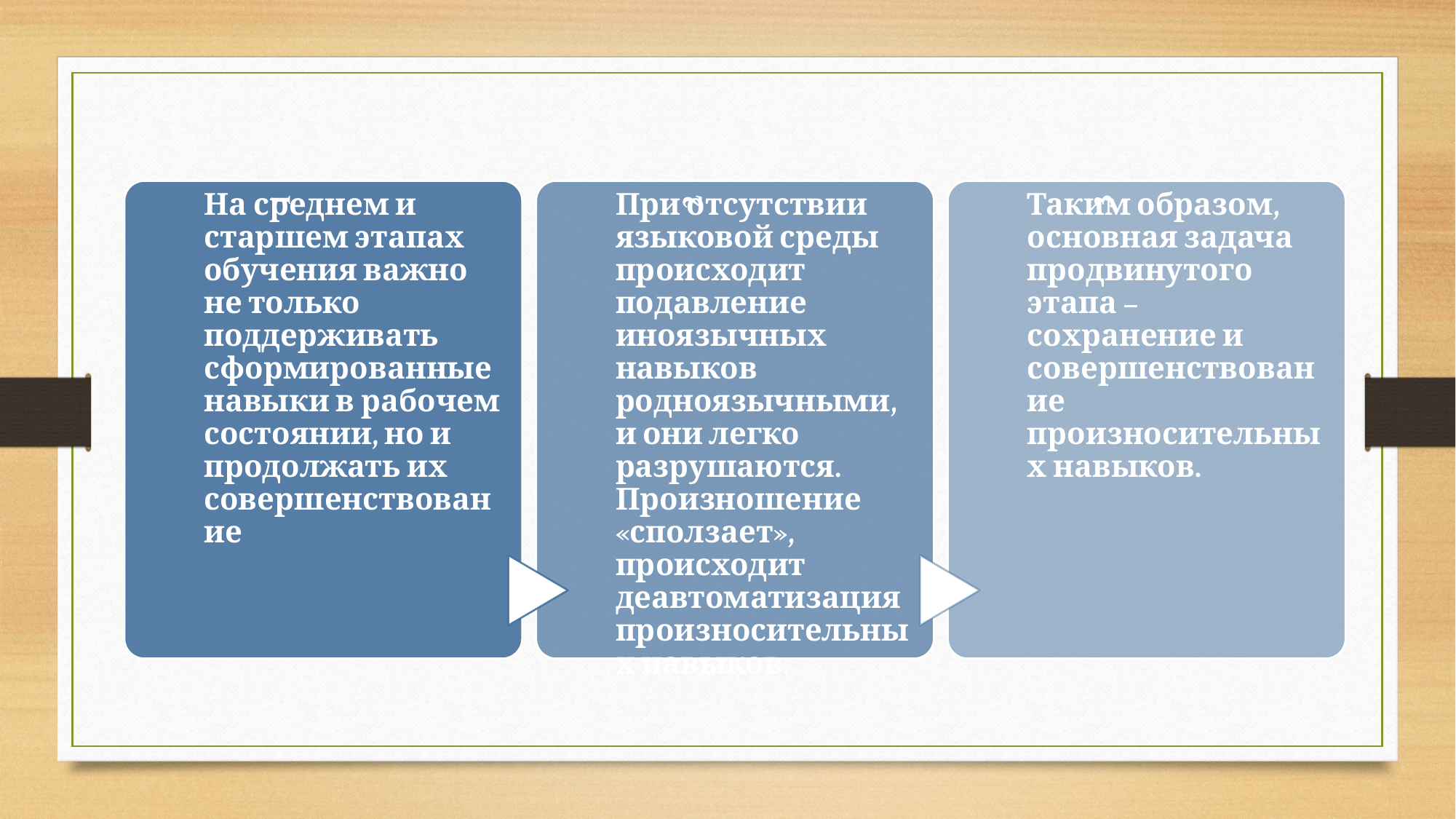

1
На среднем и старшем этапах обучения важно не только поддерживать сформированные навыки в рабочем состоянии, но и продолжать их совершенствование
2
При отсутствии языковой среды происходит подавление иноязычных навыков родноязычными, и они легко разрушаются. Произношение «сползает», происходит деавтоматизация произносительных навыков.
3
Таким образом, основная задача продвинутого этапа – сохранение и совершенствование произносительных навыков.